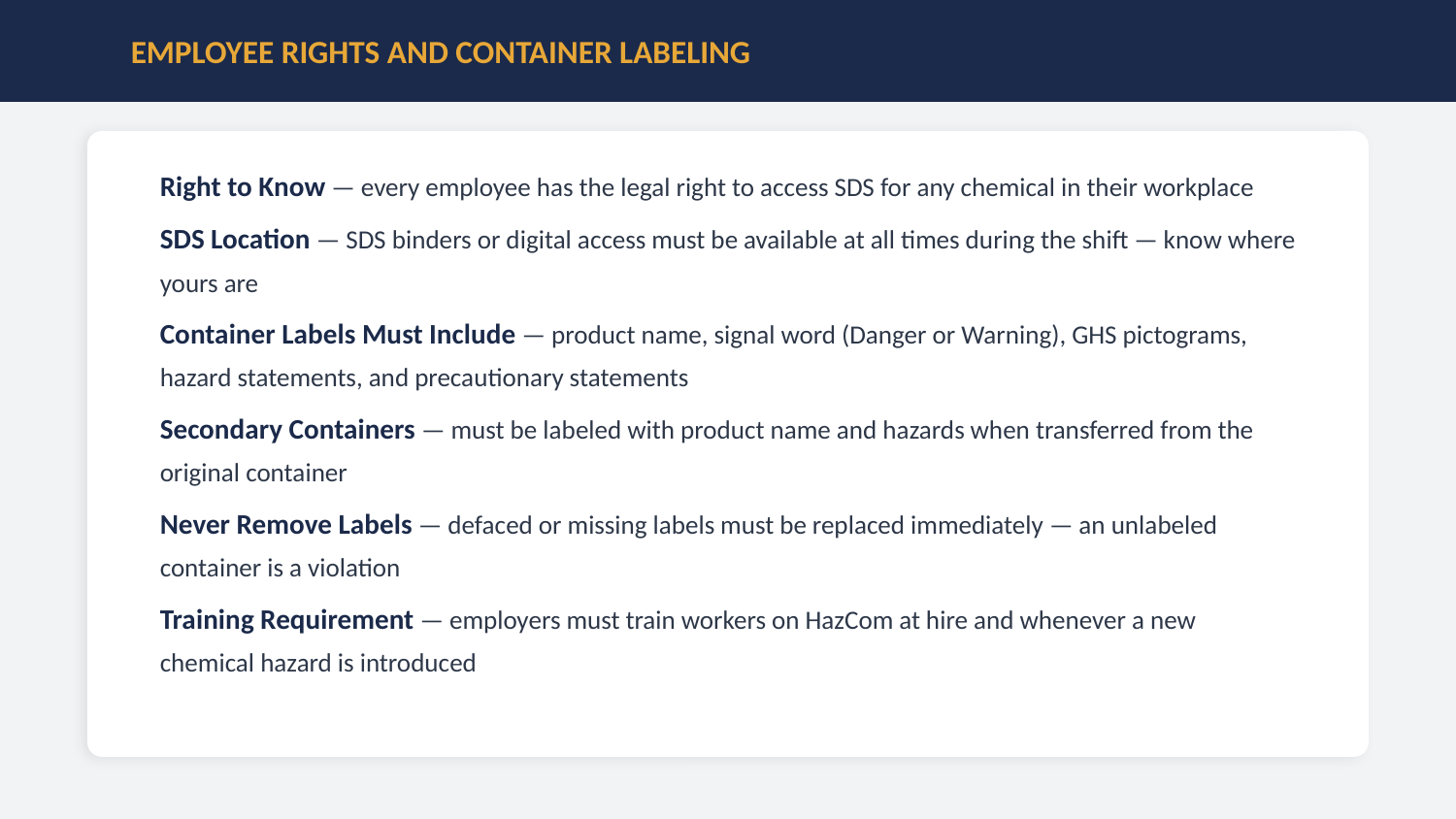

EMPLOYEE RIGHTS AND CONTAINER LABELING

Right to Know — every employee has the legal right to access SDS for any chemical in their workplace
SDS Location — SDS binders or digital access must be available at all times during the shift — know where yours are
Container Labels Must Include — product name, signal word (Danger or Warning), GHS pictograms, hazard statements, and precautionary statements
Secondary Containers — must be labeled with product name and hazards when transferred from the original container
Never Remove Labels — defaced or missing labels must be replaced immediately — an unlabeled container is a violation
Training Requirement — employers must train workers on HazCom at hire and whenever a new chemical hazard is introduced